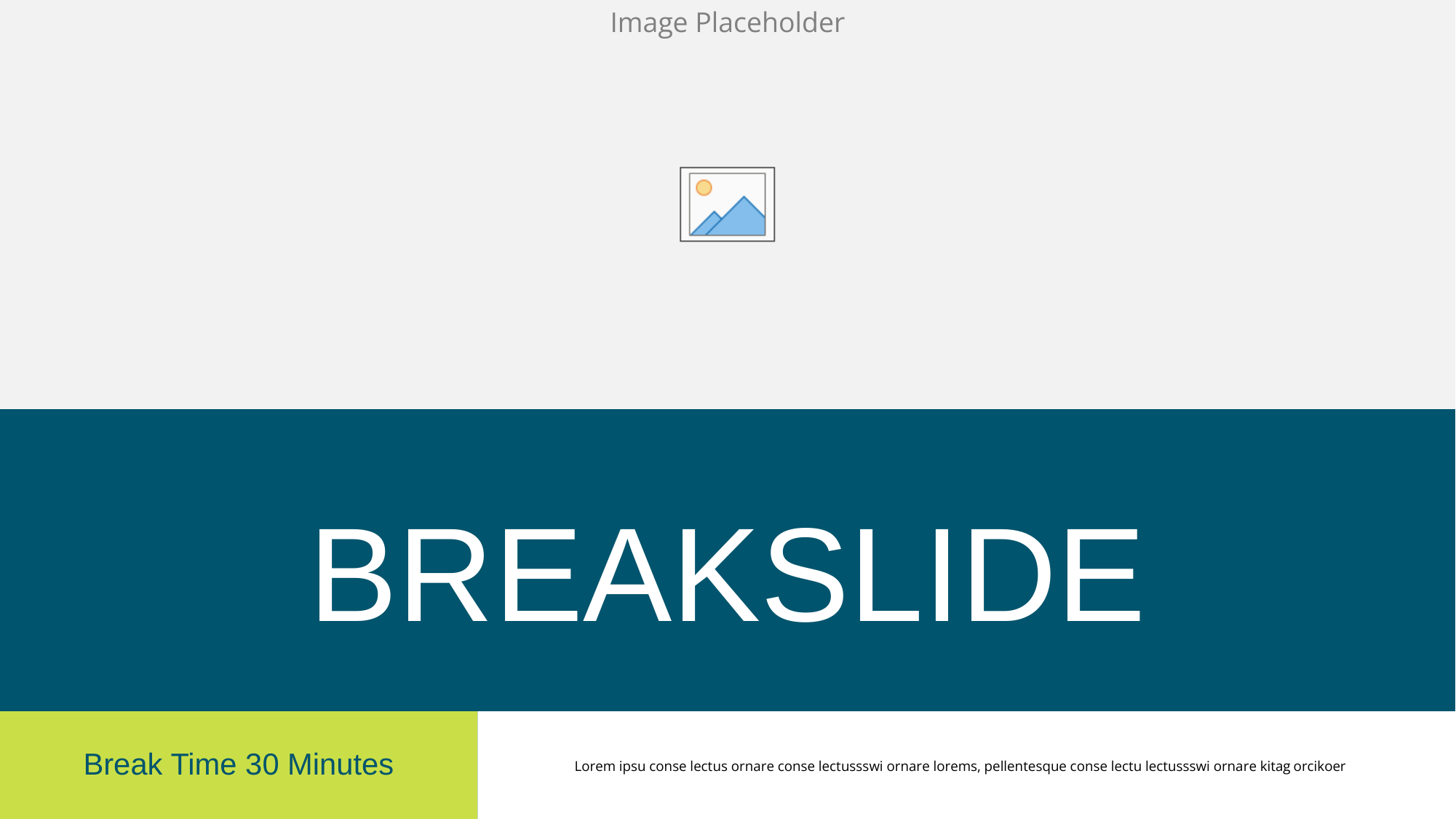

BREAKSLIDE

Lorem ipsu conse lectus ornare conse lectussswi ornare lorems, pellentesque conse lectu lectussswi ornare kitag orcikoer
Break Time 30 Minutes